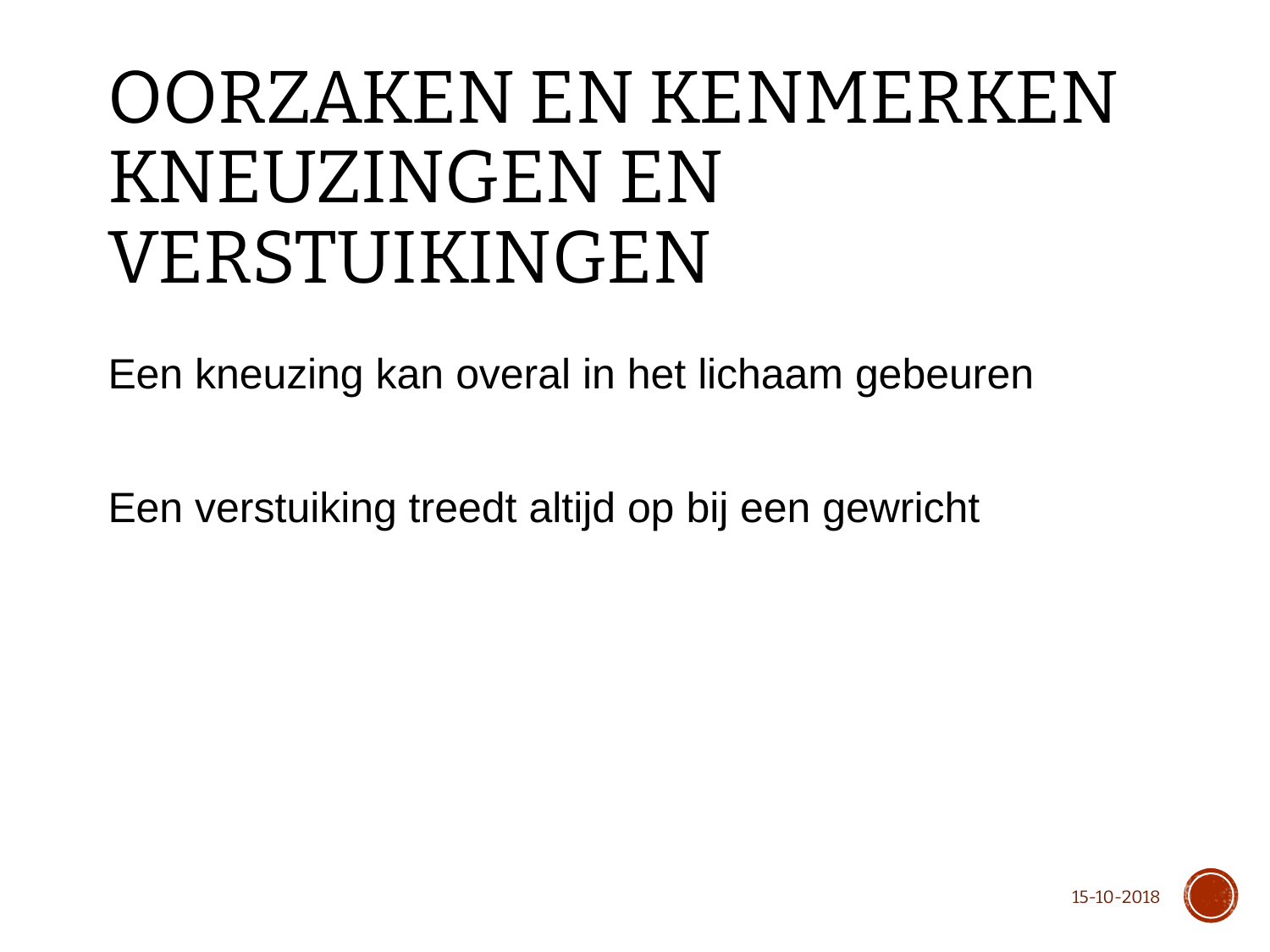

# Oorzaken en kenmerken kneuzingen en verstuikingen
Een kneuzing kan overal in het lichaam gebeuren

Een verstuiking treedt altijd op bij een gewricht
15-10-2018